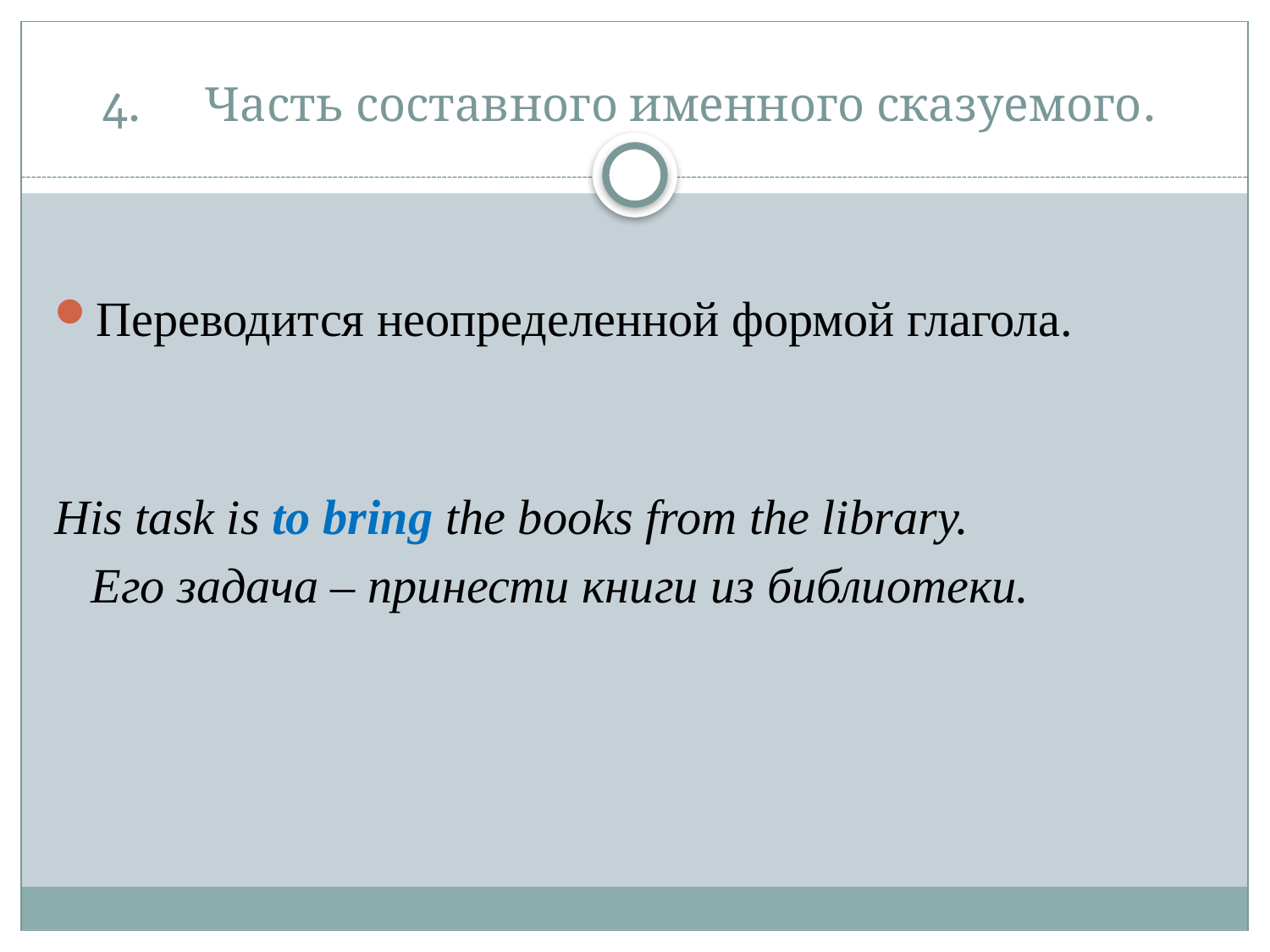

# 4.	Часть составного именного сказуемого.

Переводится неопределенной формой глагола.

His task is to bring the books from the library.
   Его задача – принести книги из библиотеки.